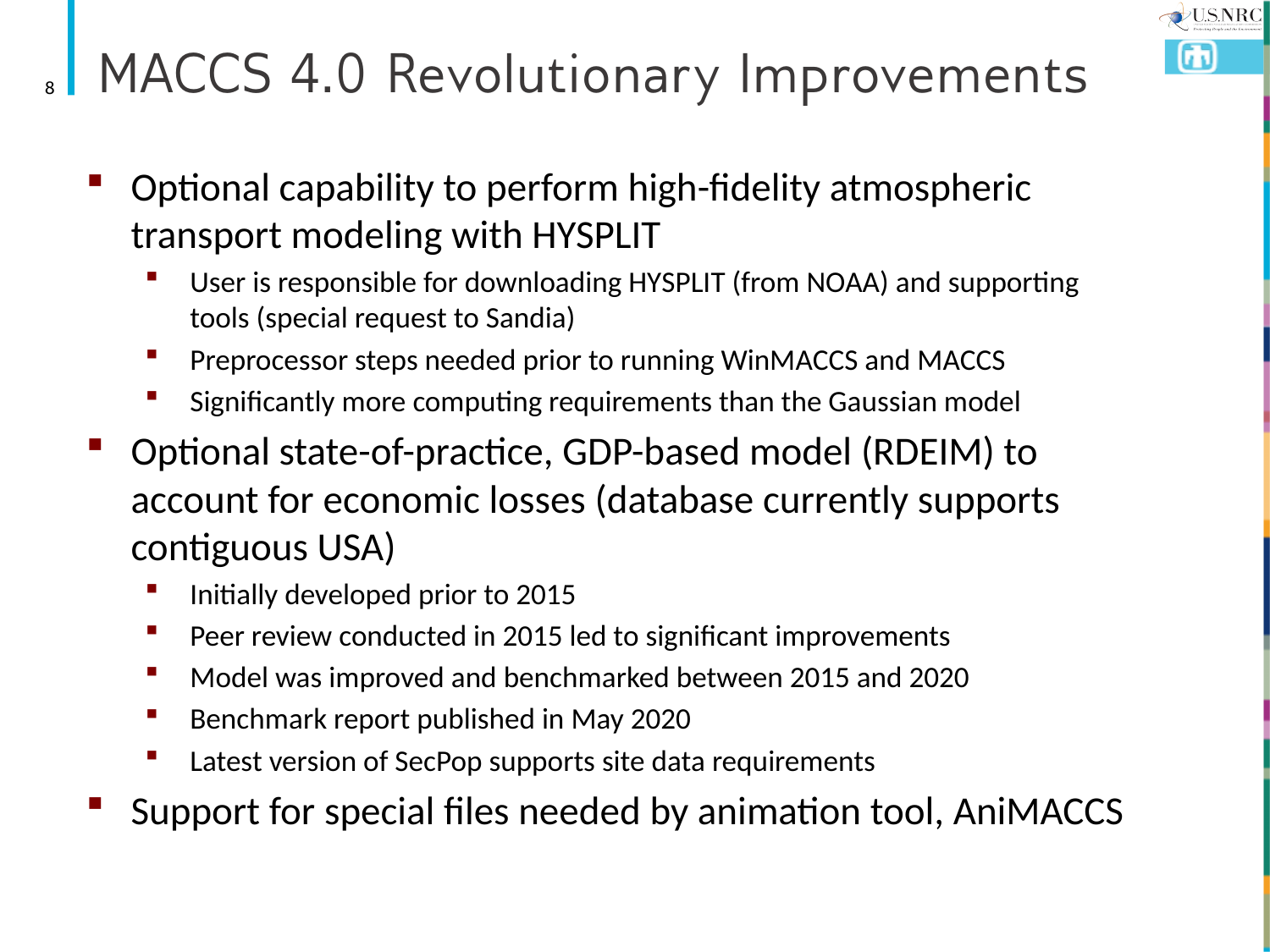

# MACCS 4.0 Revolutionary Improvements
8
Optional capability to perform high-fidelity atmospheric transport modeling with HYSPLIT
User is responsible for downloading HYSPLIT (from NOAA) and supporting tools (special request to Sandia)
Preprocessor steps needed prior to running WinMACCS and MACCS
Significantly more computing requirements than the Gaussian model
Optional state-of-practice, GDP-based model (RDEIM) to account for economic losses (database currently supports contiguous USA)
Initially developed prior to 2015
Peer review conducted in 2015 led to significant improvements
Model was improved and benchmarked between 2015 and 2020
Benchmark report published in May 2020
Latest version of SecPop supports site data requirements
Support for special files needed by animation tool, AniMACCS